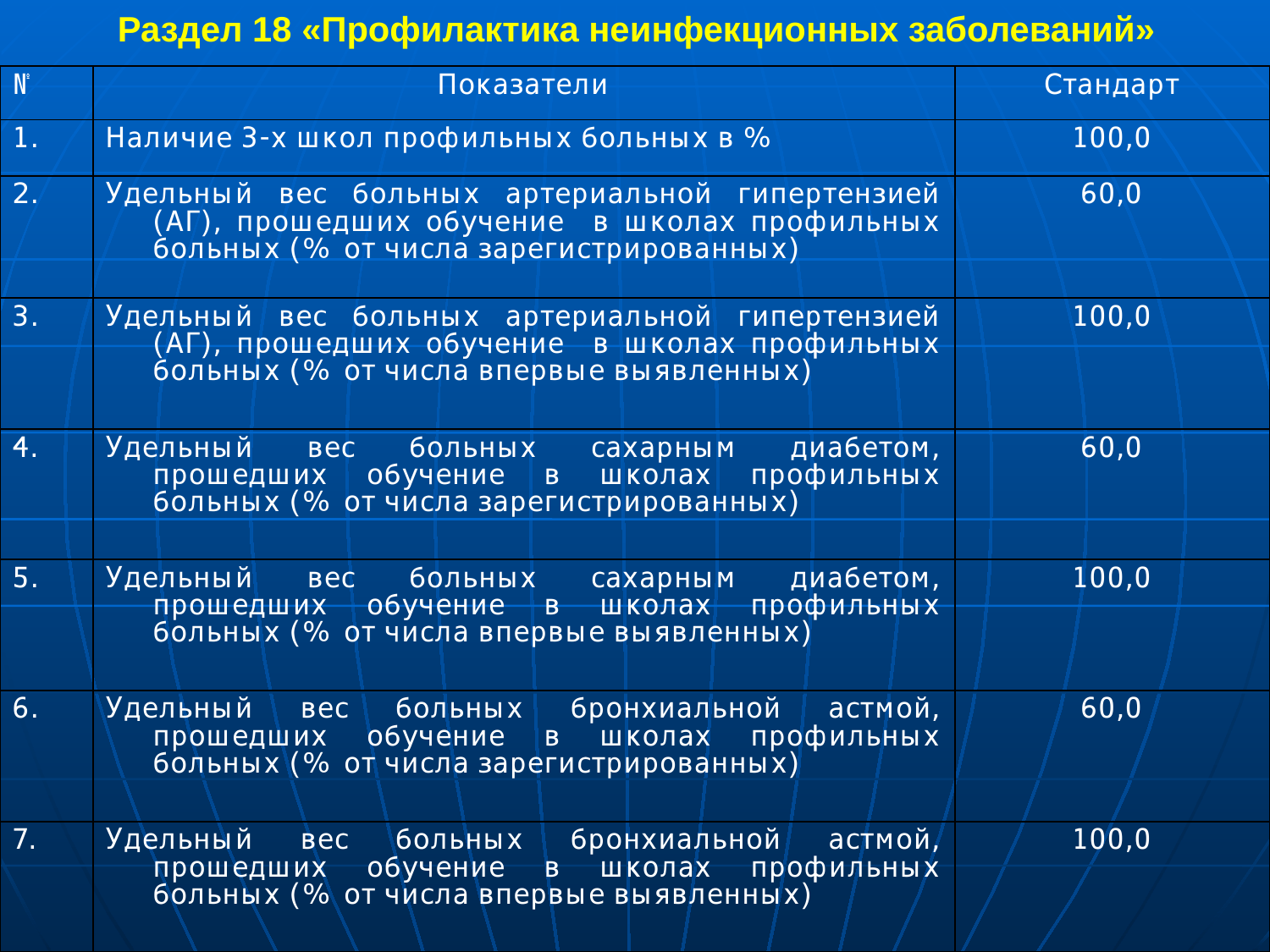

Раздел 18 «Профилактика неинфекционных заболеваний»
#
| № | Показатели | Стандарт |
| --- | --- | --- |
| 1. | Наличие 3-х школ профильных больных в % | 100,0 |
| 2. | Удельный вес больных артериальной гипертензией (АГ), прошедших обучение в школах профильных больных (% от числа зарегистрированных) | 60,0 |
| 3. | Удельный вес больных артериальной гипертензией (АГ), прошедших обучение в школах профильных больных (% от числа впервые выявленных) | 100,0 |
| 4. | Удельный вес больных сахарным диабетом, прошедших обучение в школах профильных больных (% от числа зарегистрированных) | 60,0 |
| 5. | Удельный вес больных сахарным диабетом, прошедших обучение в школах профильных больных (% от числа впервые выявленных) | 100,0 |
| 6. | Удельный вес больных бронхиальной астмой, прошедших обучение в школах профильных больных (% от числа зарегистрированных) | 60,0 |
| 7. | Удельный вес больных бронхиальной астмой, прошедших обучение в школах профильных больных (% от числа впервые выявленных) | 100,0 |